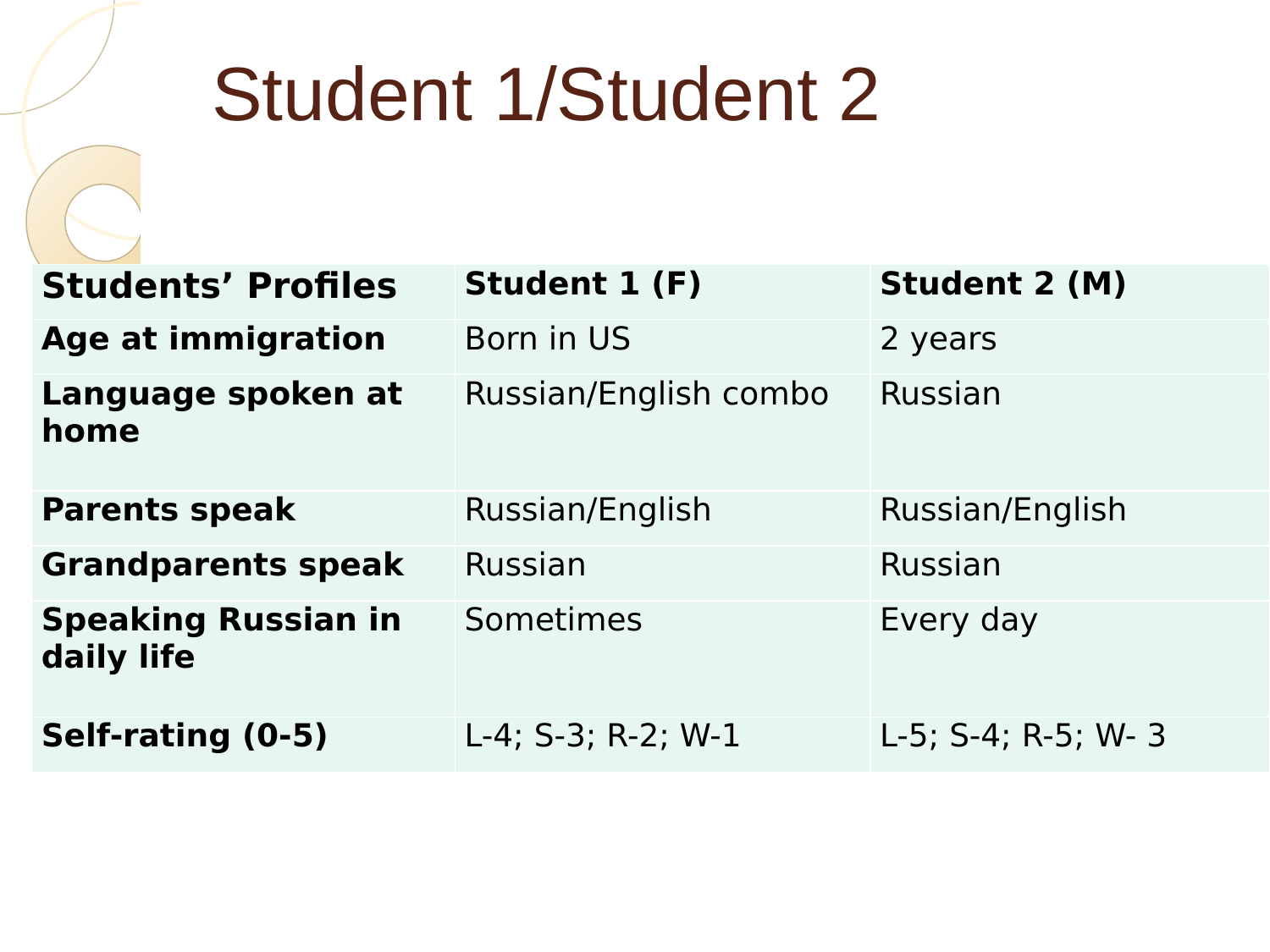

# Student 1/Student 2
| Students’ Profiles | Student 1 (F) | Student 2 (M) |
| --- | --- | --- |
| Age at immigration | Born in US | 2 years |
| Language spoken at home | Russian/English combo | Russian |
| Parents speak | Russian/English | Russian/English |
| Grandparents speak | Russian | Russian |
| Speaking Russian in daily life | Sometimes | Every day |
| Self-rating (0-5) | L-4; S-3; R-2; W-1 | L-5; S-4; R-5; W- 3 |